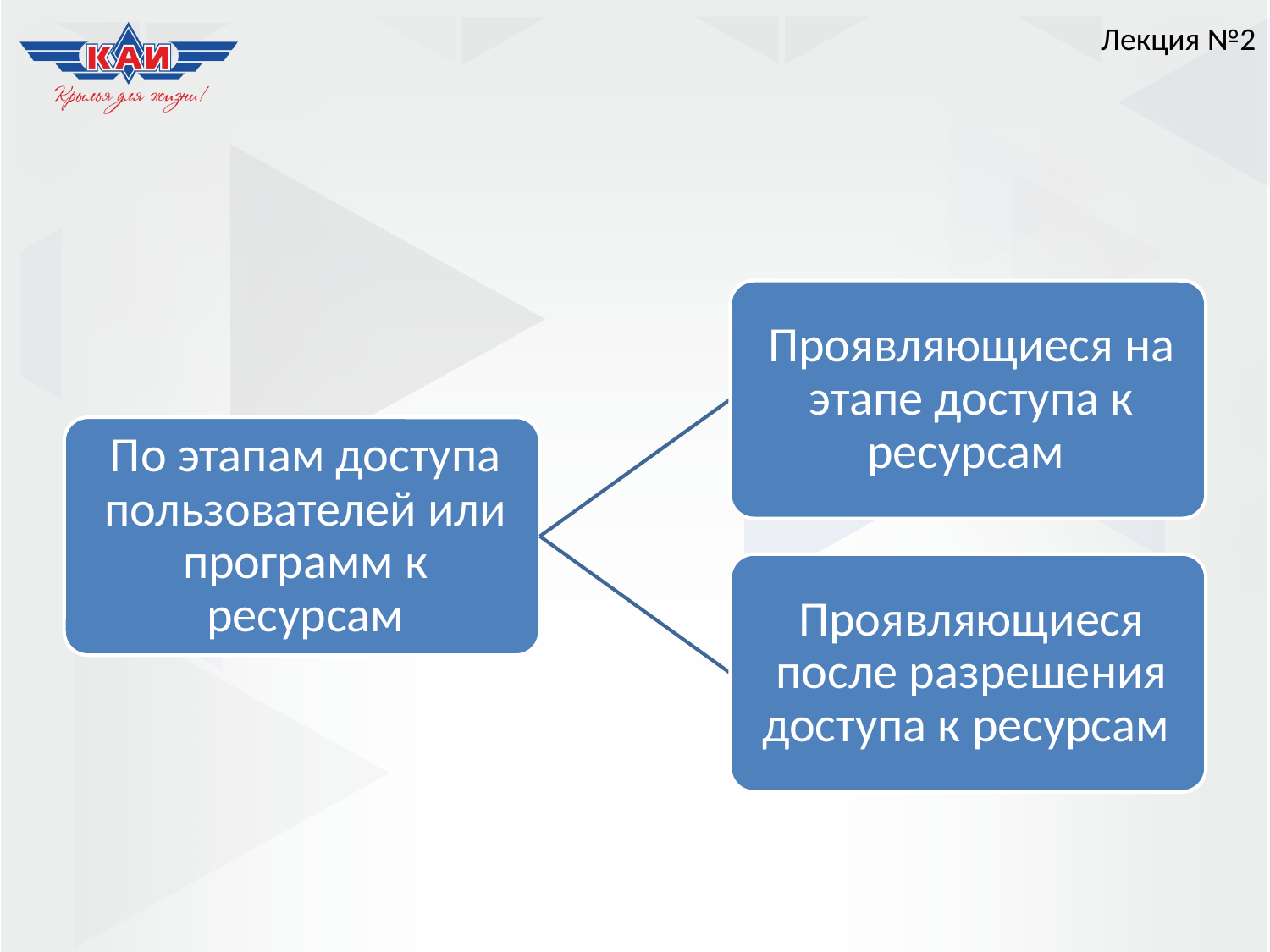

Лекция №2
#
По этапам доступа пользователей или программ к ресурсам

Проявляющиеся на этапе доступа к ресурсам

Проявляющиеся после разрешения доступа к ресурсам